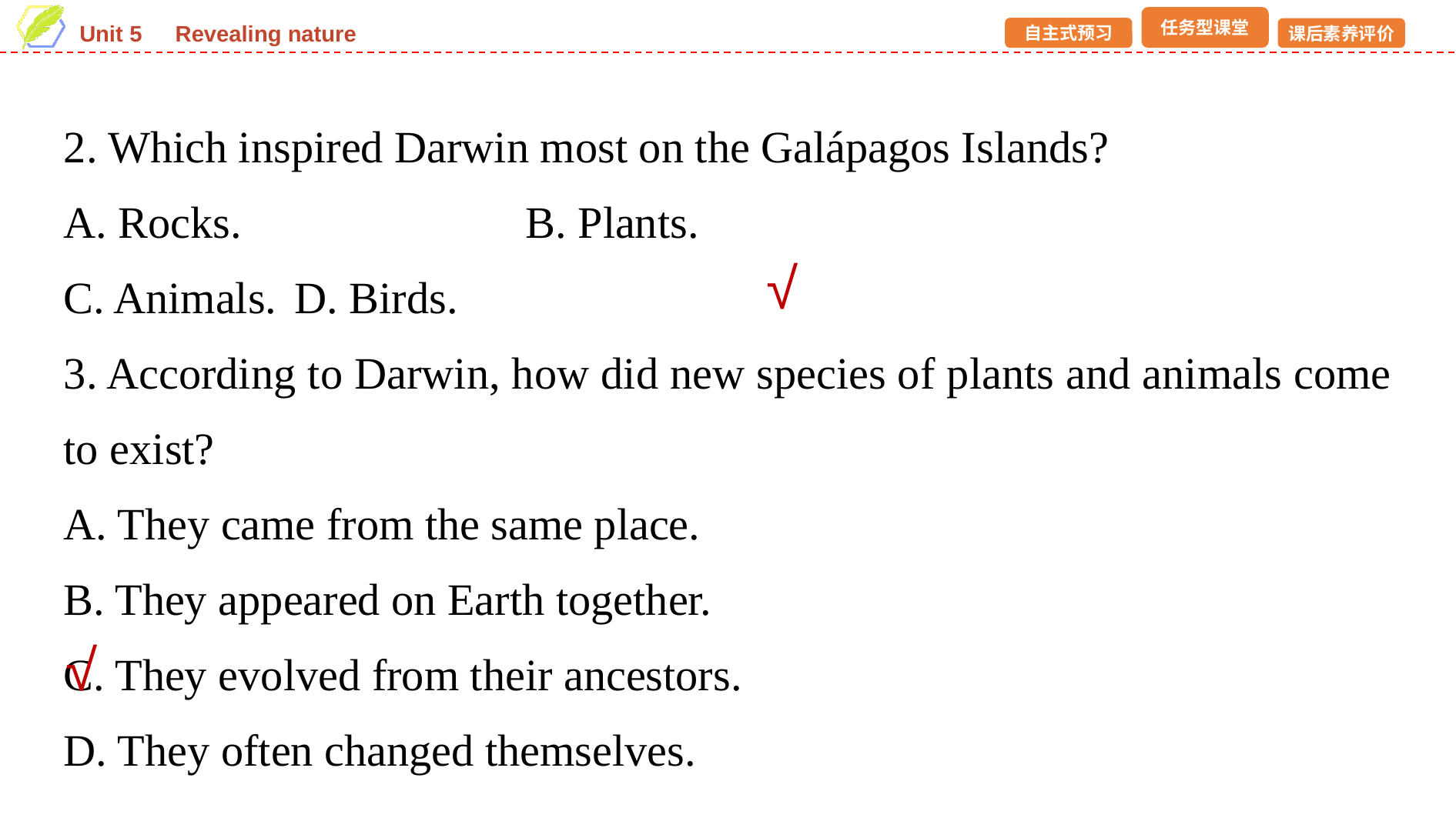

2. Which inspired Darwin most on the Galápagos Islands?
A. Rocks.　　　　	B. Plants.
C. Animals. 	D. Birds.
3. According to Darwin, how did new species of plants and animals come to exist?
A. They came from the same place.
B. They appeared on Earth together.
C. They evolved from their ancestors.
D. They often changed themselves.
√
√